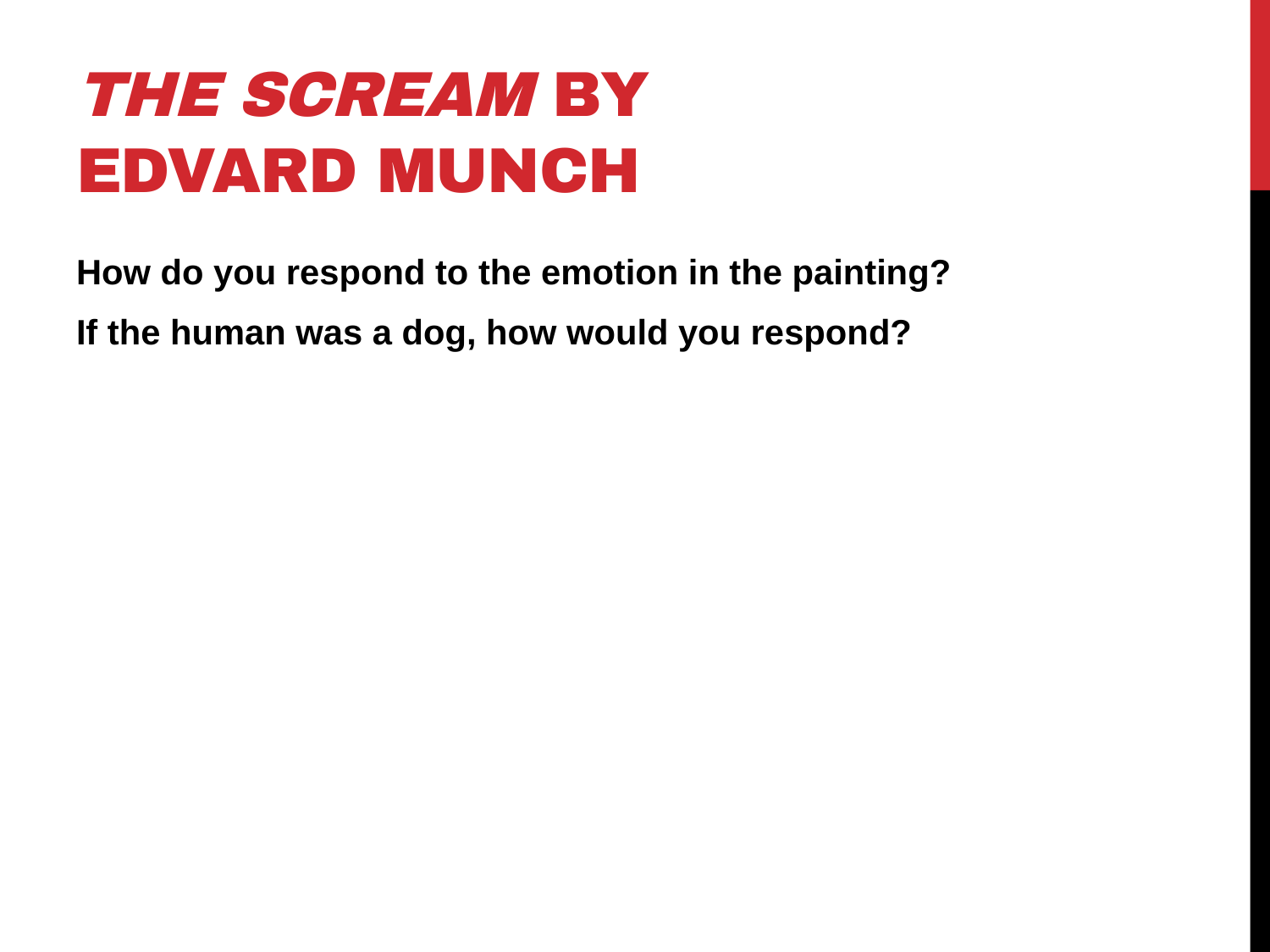

# The Scream by Edvard Munch
How do you respond to the emotion in the painting?
If the human was a dog, how would you respond?